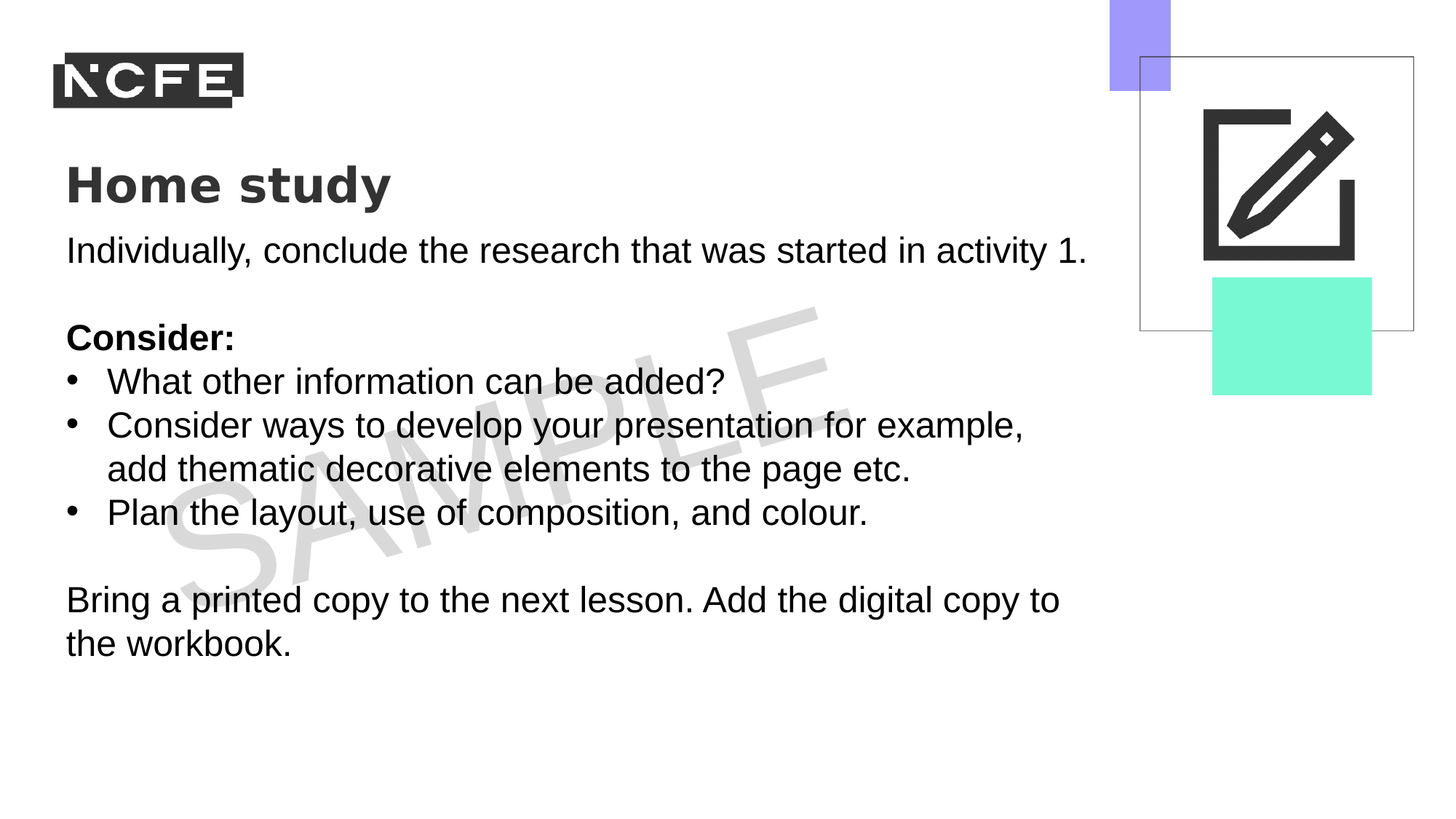

Individually, conclude the research that was started in activity 1.

Consider:
What other information can be added?
Consider ways to develop your presentation for example, add thematic decorative elements to the page etc.
Plan the layout, use of composition, and colour.

Bring a printed copy to the next lesson. Add the digital copy to the workbook.